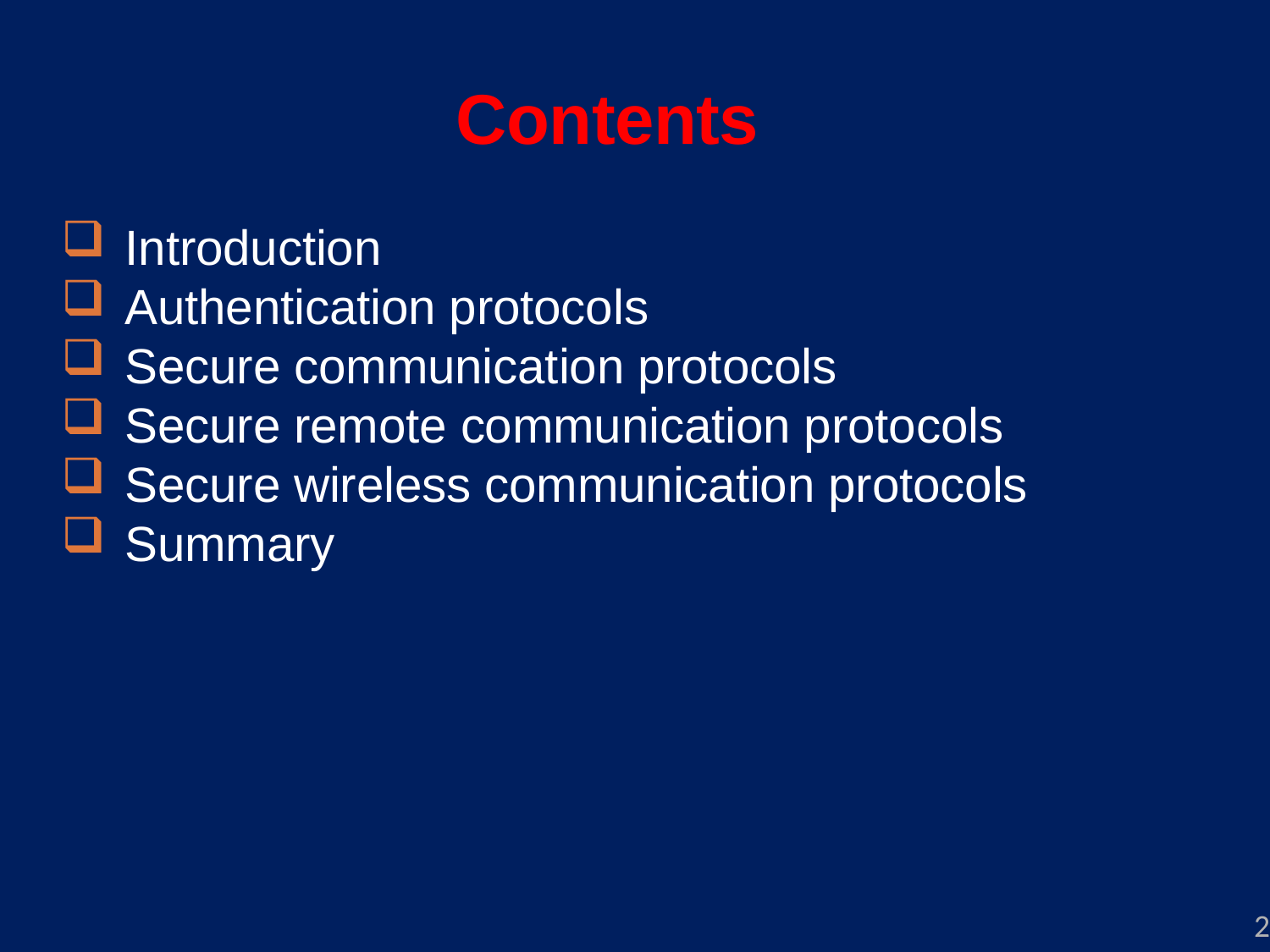

Contents
Introduction
Authentication protocols
Secure communication protocols
Secure remote communication protocols
Secure wireless communication protocols
Summary
2